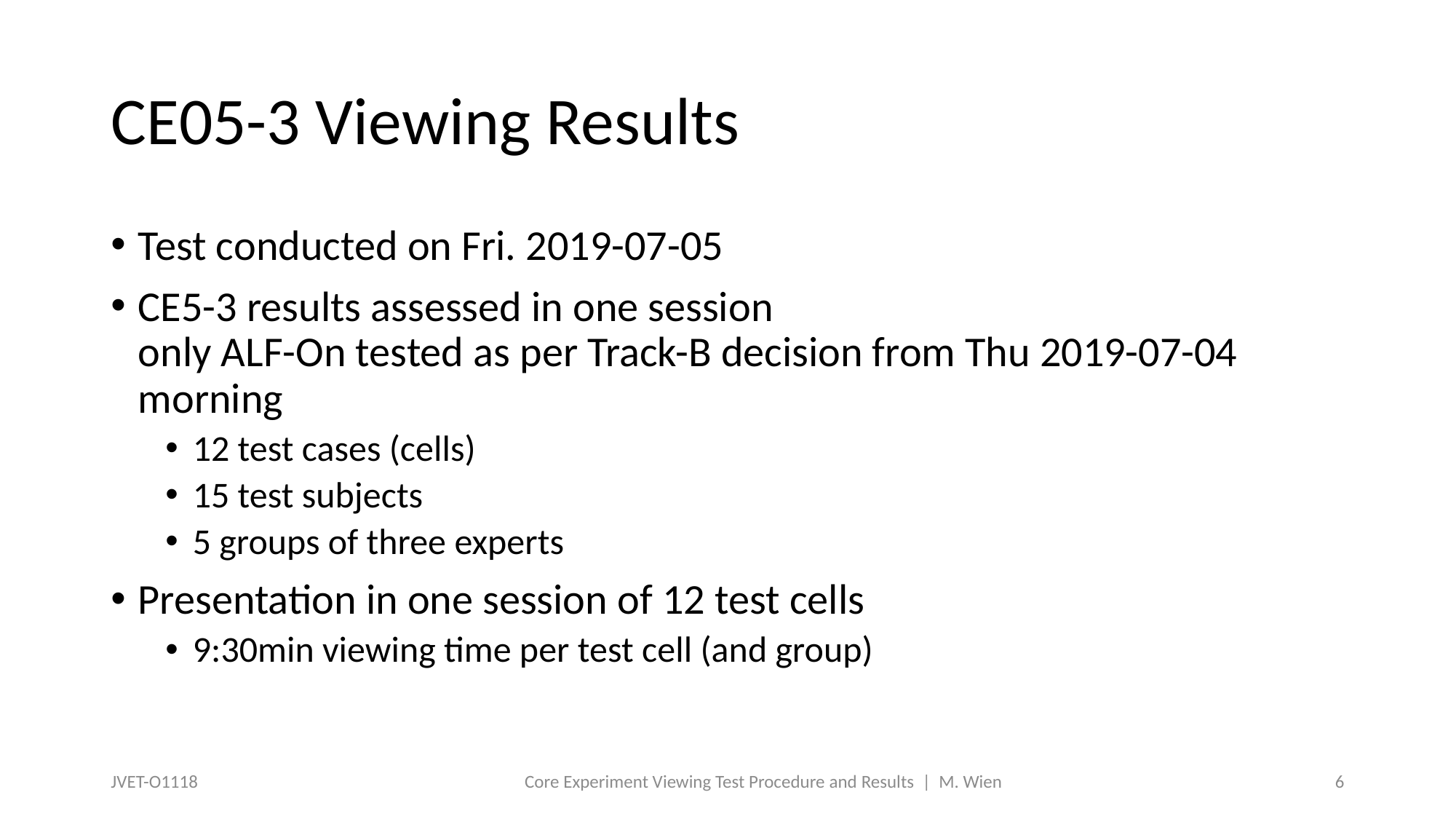

# CE05-3 Viewing Results
Test conducted on Fri. 2019-07-05
CE5-3 results assessed in one session
only ALF-On tested as per Track-B decision from Thu 2019-07-04 morning
12 test cases (cells)
15 test subjects
5 groups of three experts
Presentation in one session of 12 test cells
9:30min viewing time per test cell (and group)
JVET-O1118
Core Experiment Viewing Test Procedure and Results  |  M. Wien
6